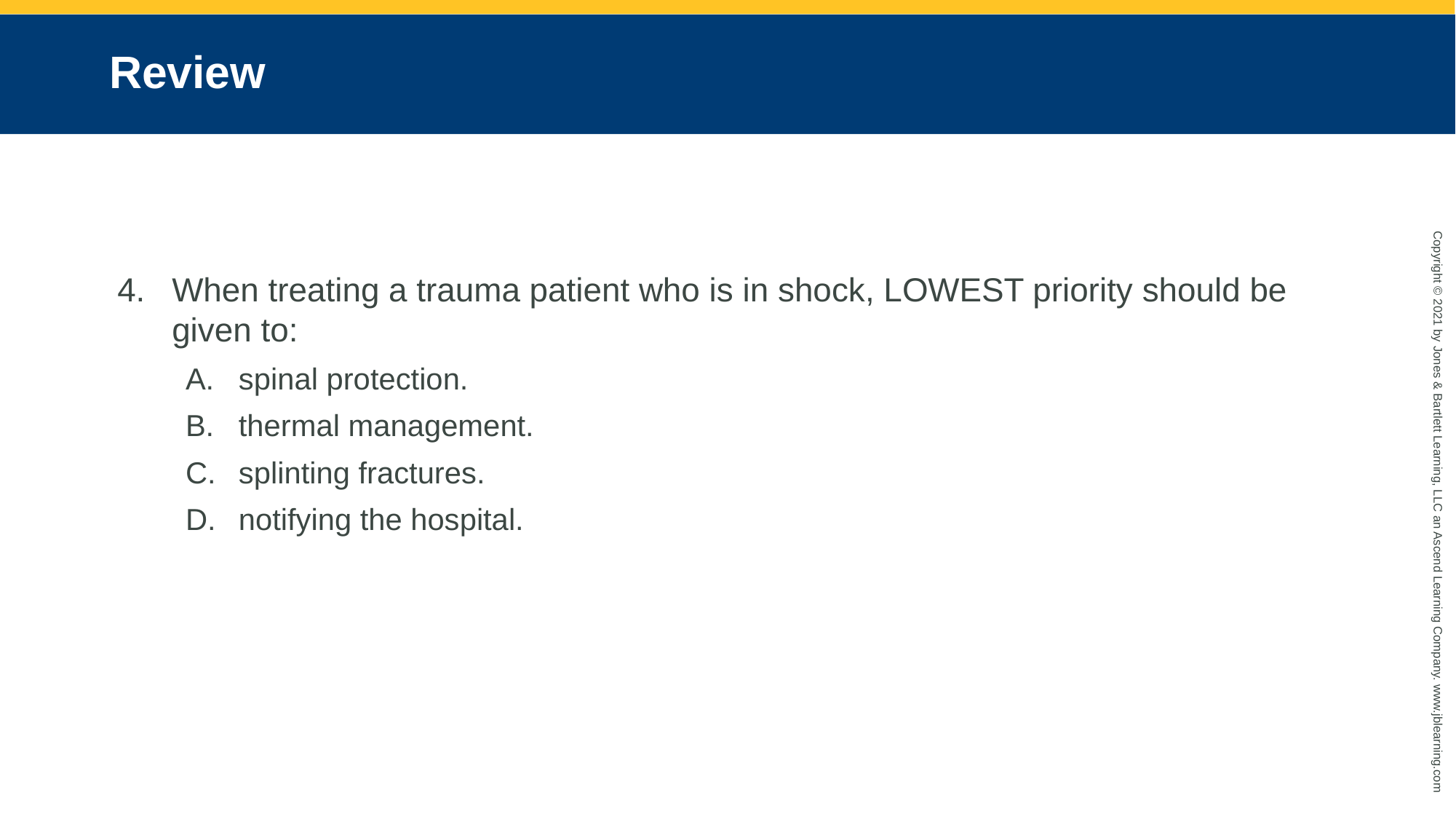

# Review
When treating a trauma patient who is in shock, LOWEST priority should be given to:
spinal protection.
thermal management.
splinting fractures.
notifying the hospital.